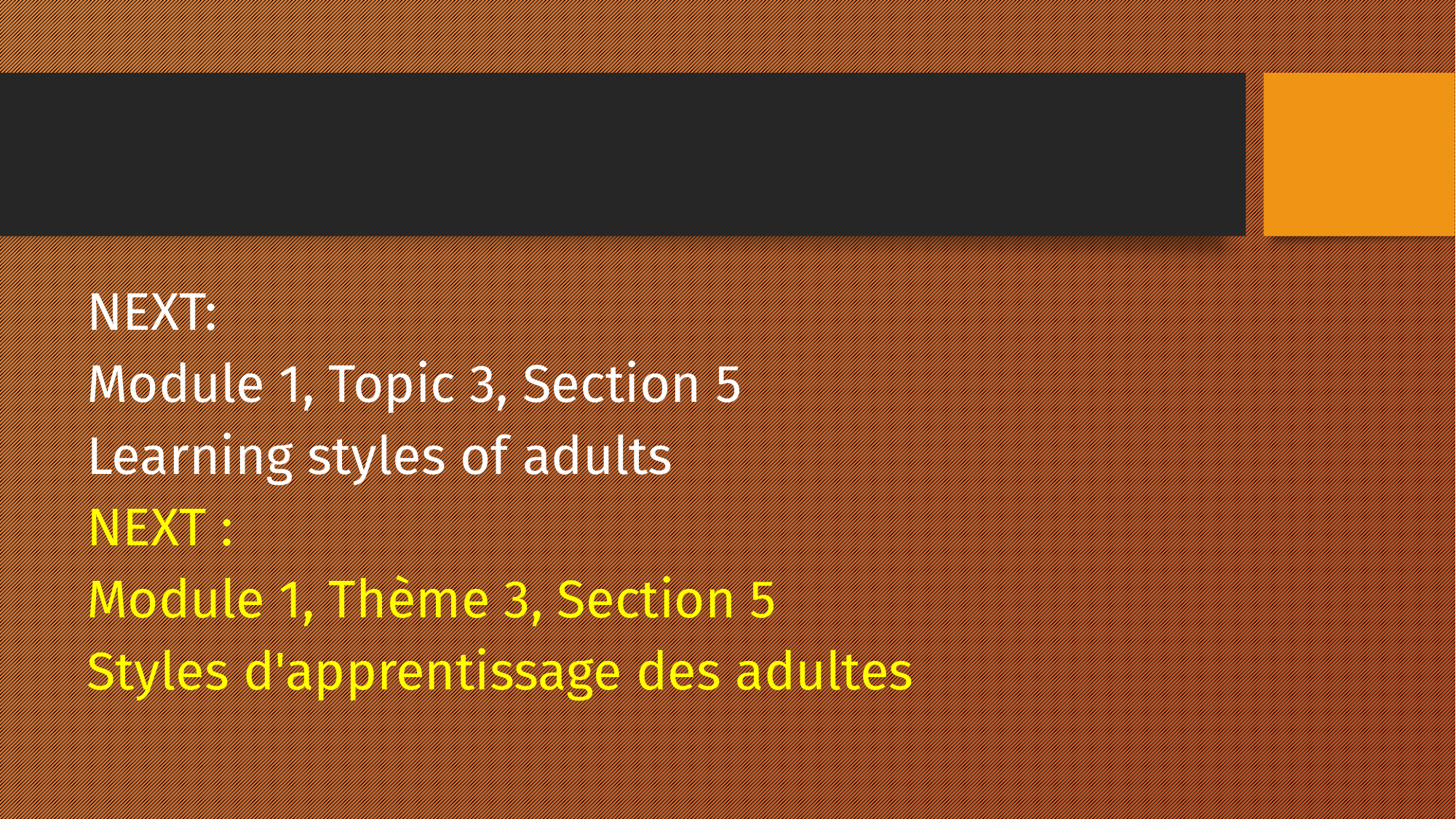

#
NEXT:
Module 1, Topic 3, Section 5
Learning styles of adults
NEXT :
Module 1, Thème 3, Section 5
Styles d'apprentissage des adultes